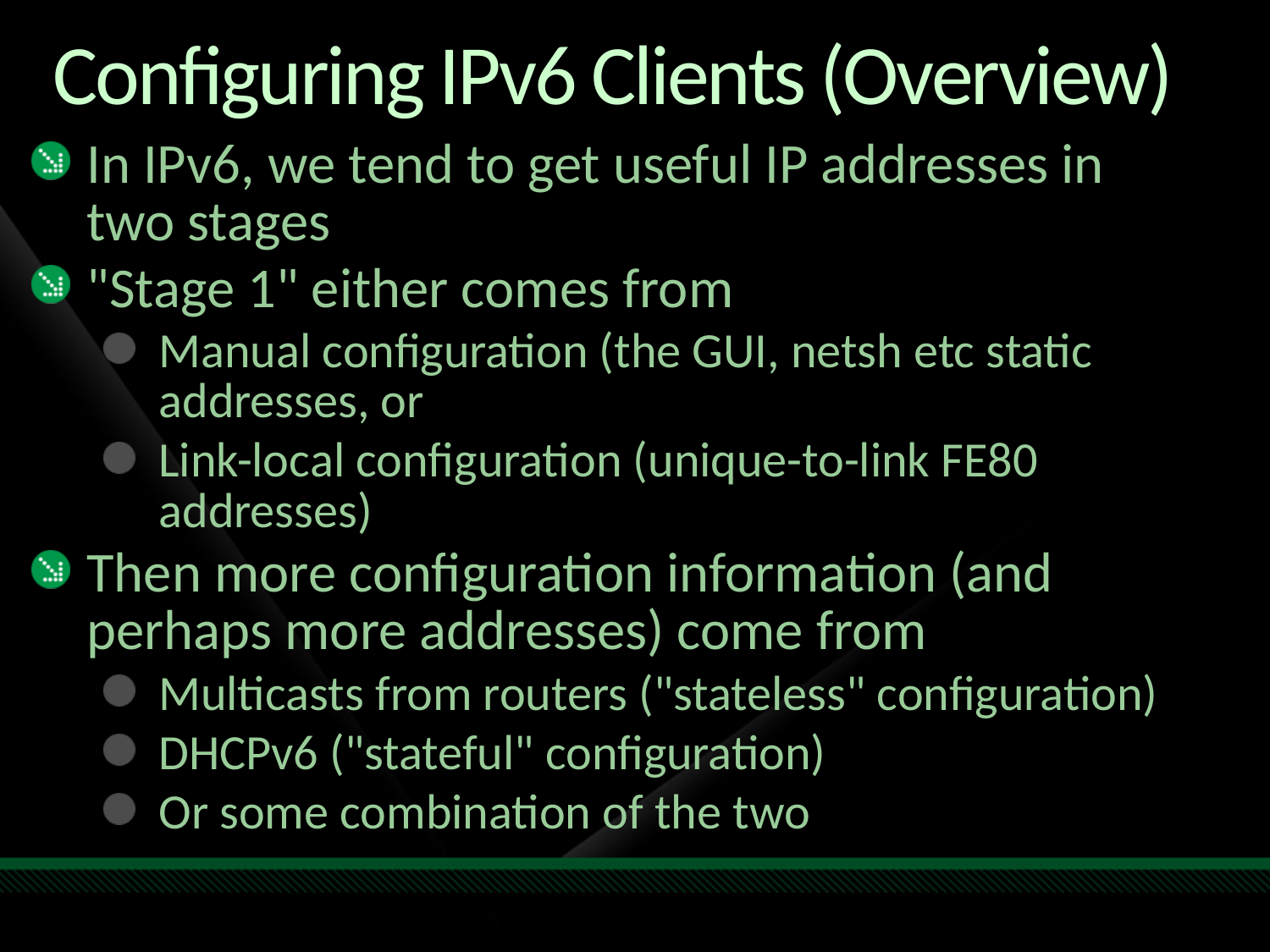

# Configuring IPv6 Clients (Overview)
In IPv6, we tend to get useful IP addresses in two stages
"Stage 1" either comes from
Manual configuration (the GUI, netsh etc static addresses, or
Link-local configuration (unique-to-link FE80 addresses)
Then more configuration information (and perhaps more addresses) come from
Multicasts from routers ("stateless" configuration)
DHCPv6 ("stateful" configuration)
Or some combination of the two